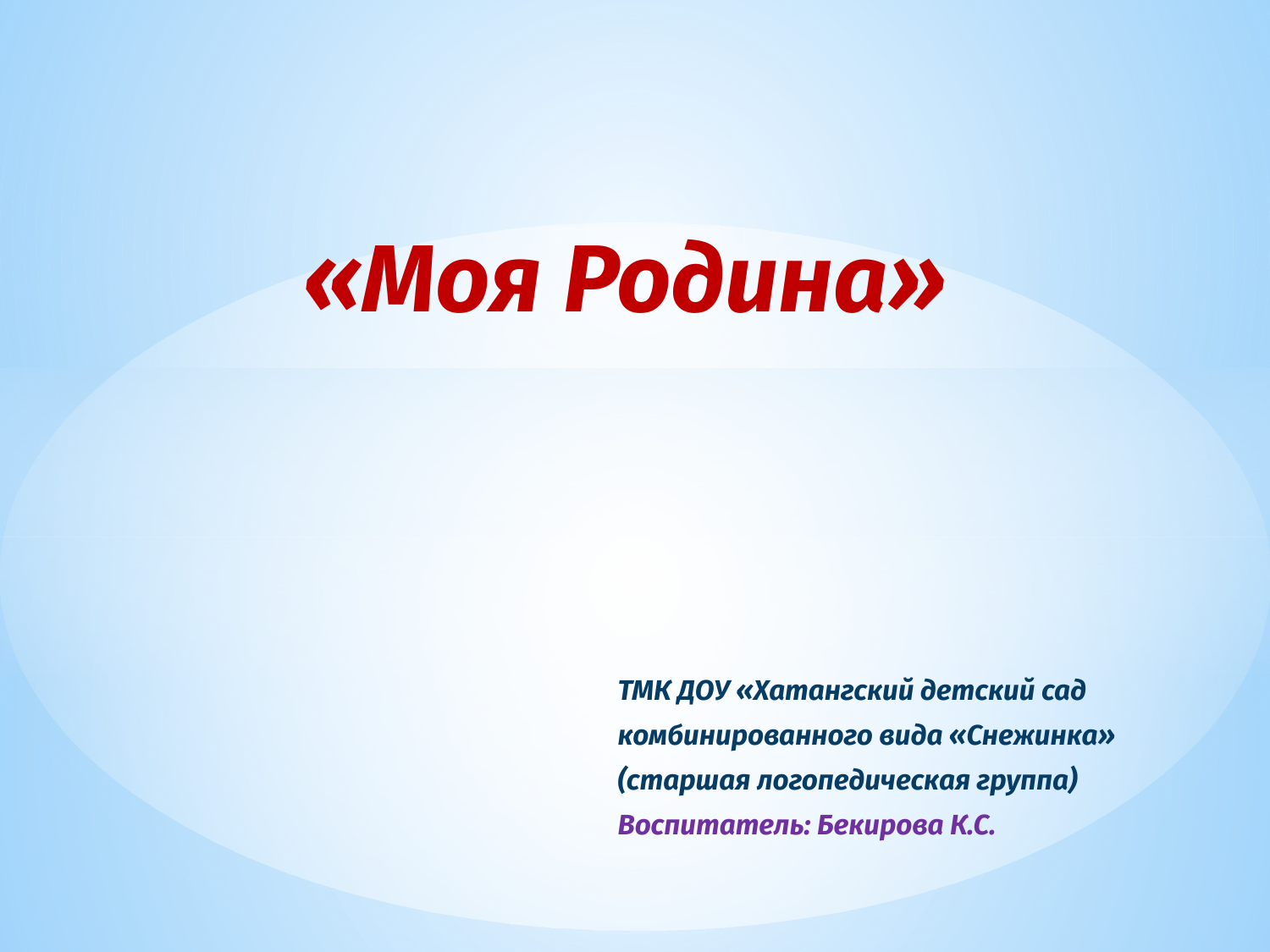

# «Моя Родина»
ТМК ДОУ «Хатангский детский сад
комбинированного вида «Снежинка»
(старшая логопедическая группа)
Воспитатель: Бекирова К.С.